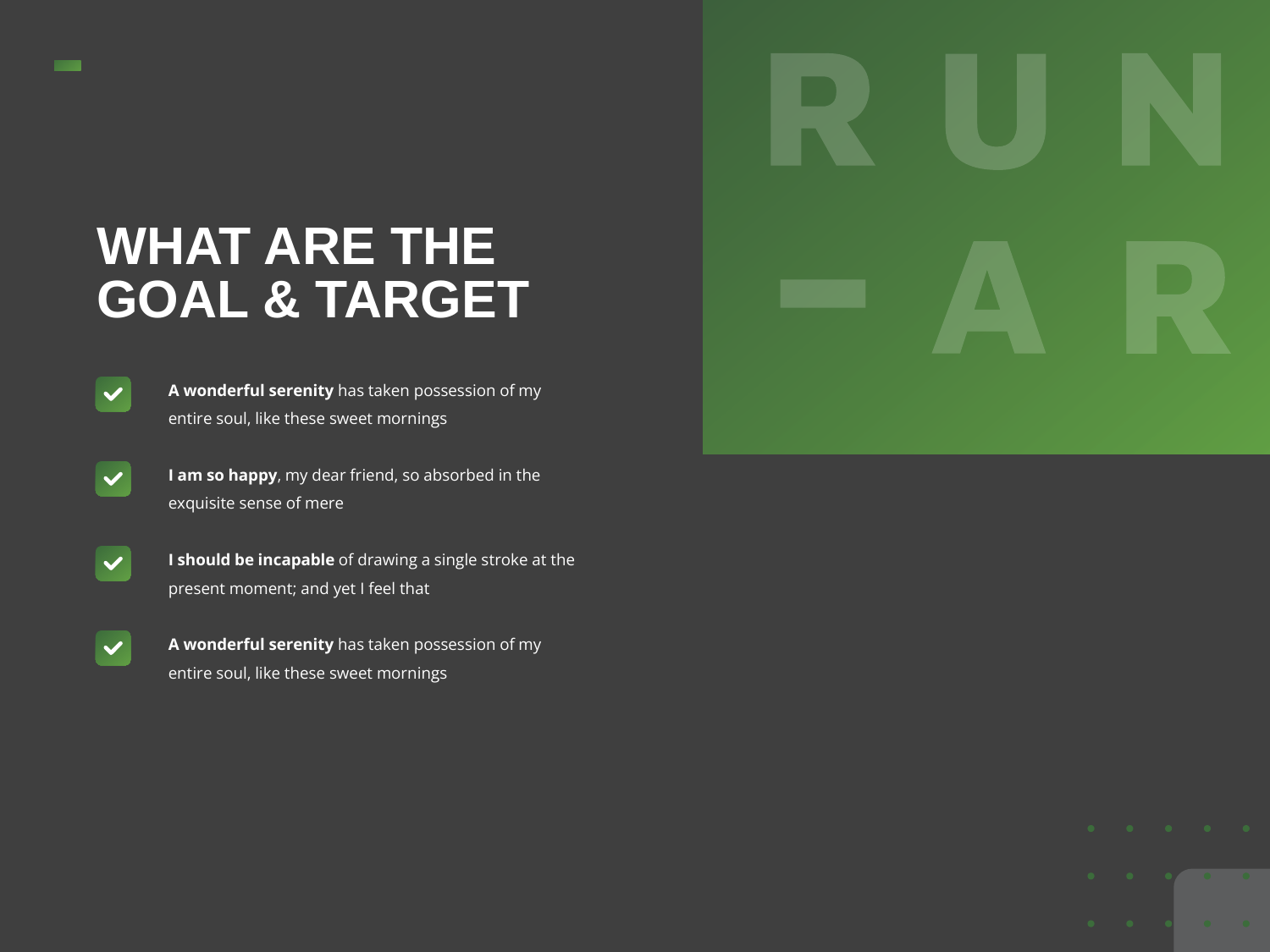

WHAT ARE THE
GOAL & TARGET

A wonderful serenity has taken possession of my entire soul, like these sweet mornings

I am so happy, my dear friend, so absorbed in the exquisite sense of mere

I should be incapable of drawing a single stroke at the present moment; and yet I feel that

A wonderful serenity has taken possession of my entire soul, like these sweet mornings